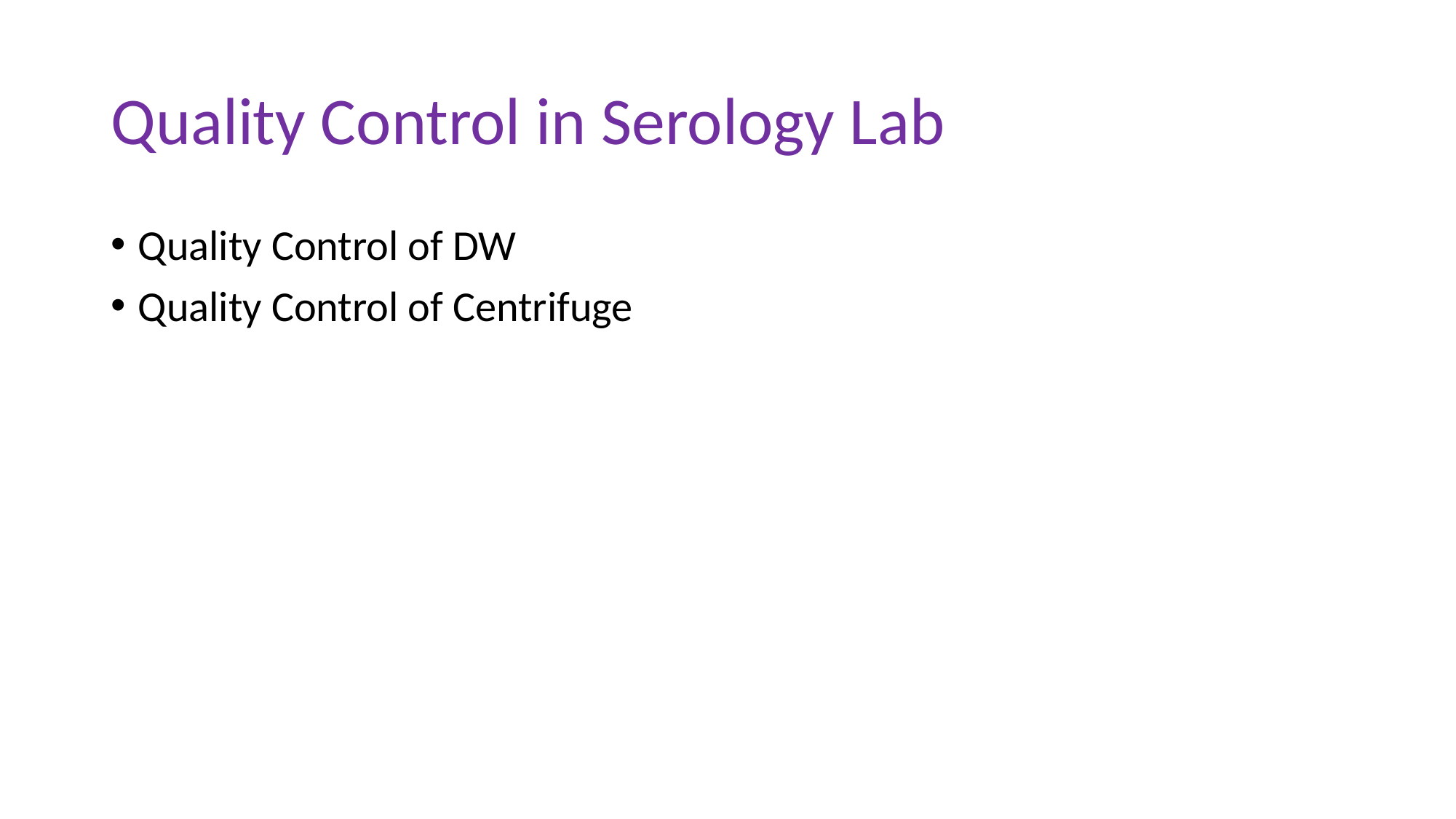

# Quality Control in Serology Lab
Quality Control of DW
Quality Control of Centrifuge